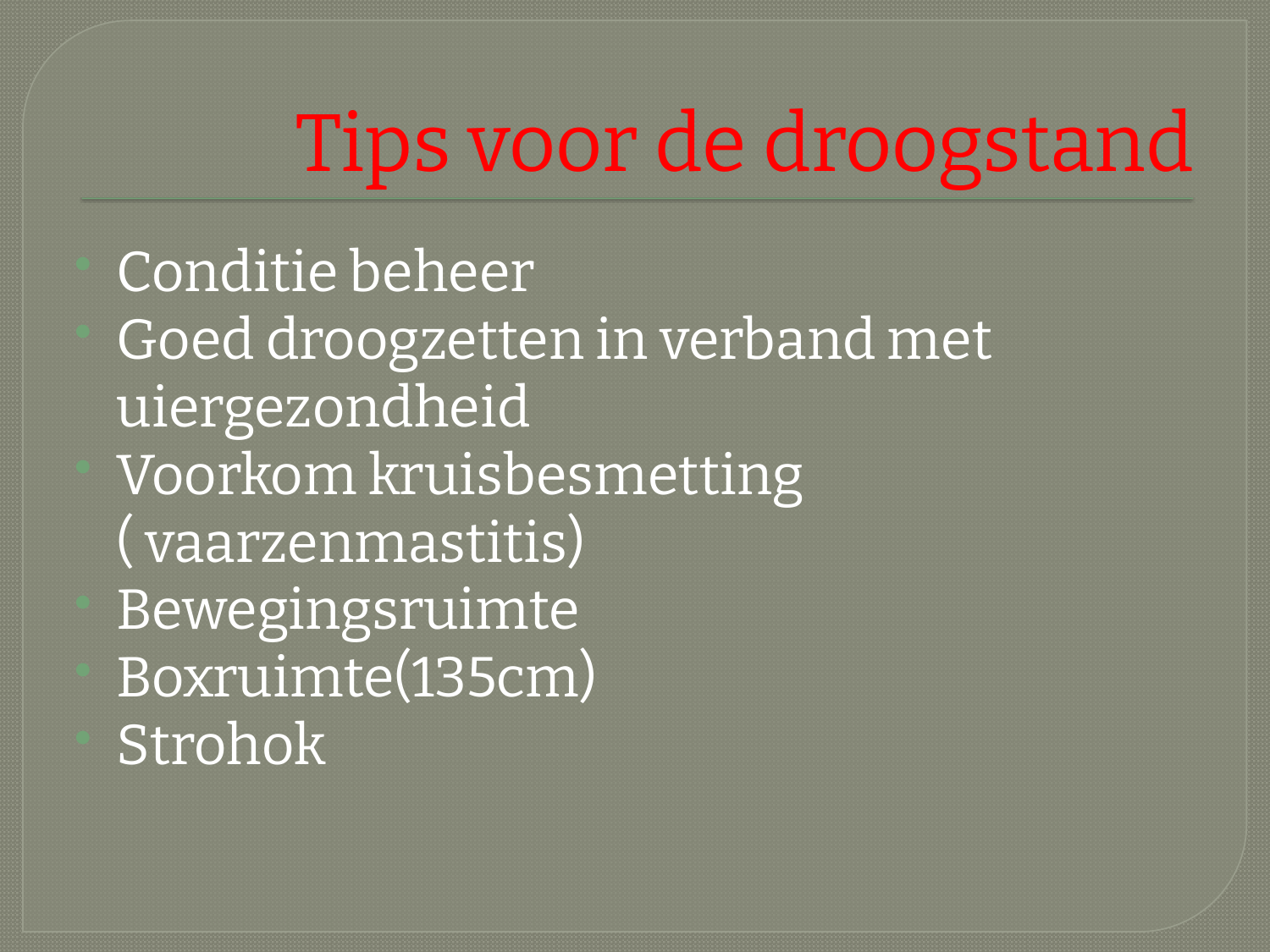

# Tips voor de droogstand
Conditie beheer
Goed droogzetten in verband met uiergezondheid
Voorkom kruisbesmetting                            ( vaarzenmastitis)
Bewegingsruimte
Boxruimte(135cm)
Strohok